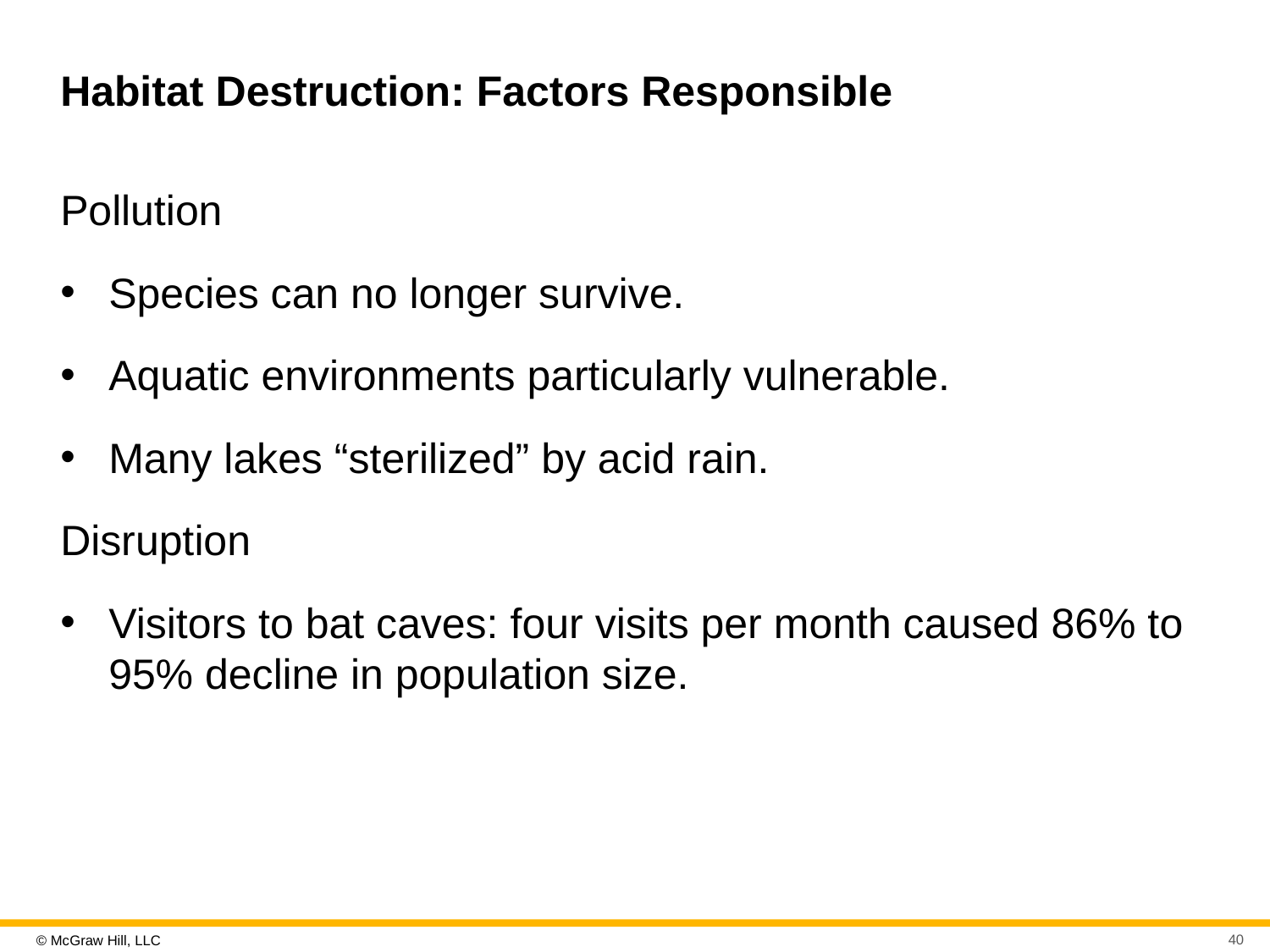

# Habitat Destruction: Factors Responsible
Pollution
Species can no longer survive.
Aquatic environments particularly vulnerable.
Many lakes “sterilized” by acid rain.
Disruption
Visitors to bat caves: four visits per month caused 86% to 95% decline in population size.
40